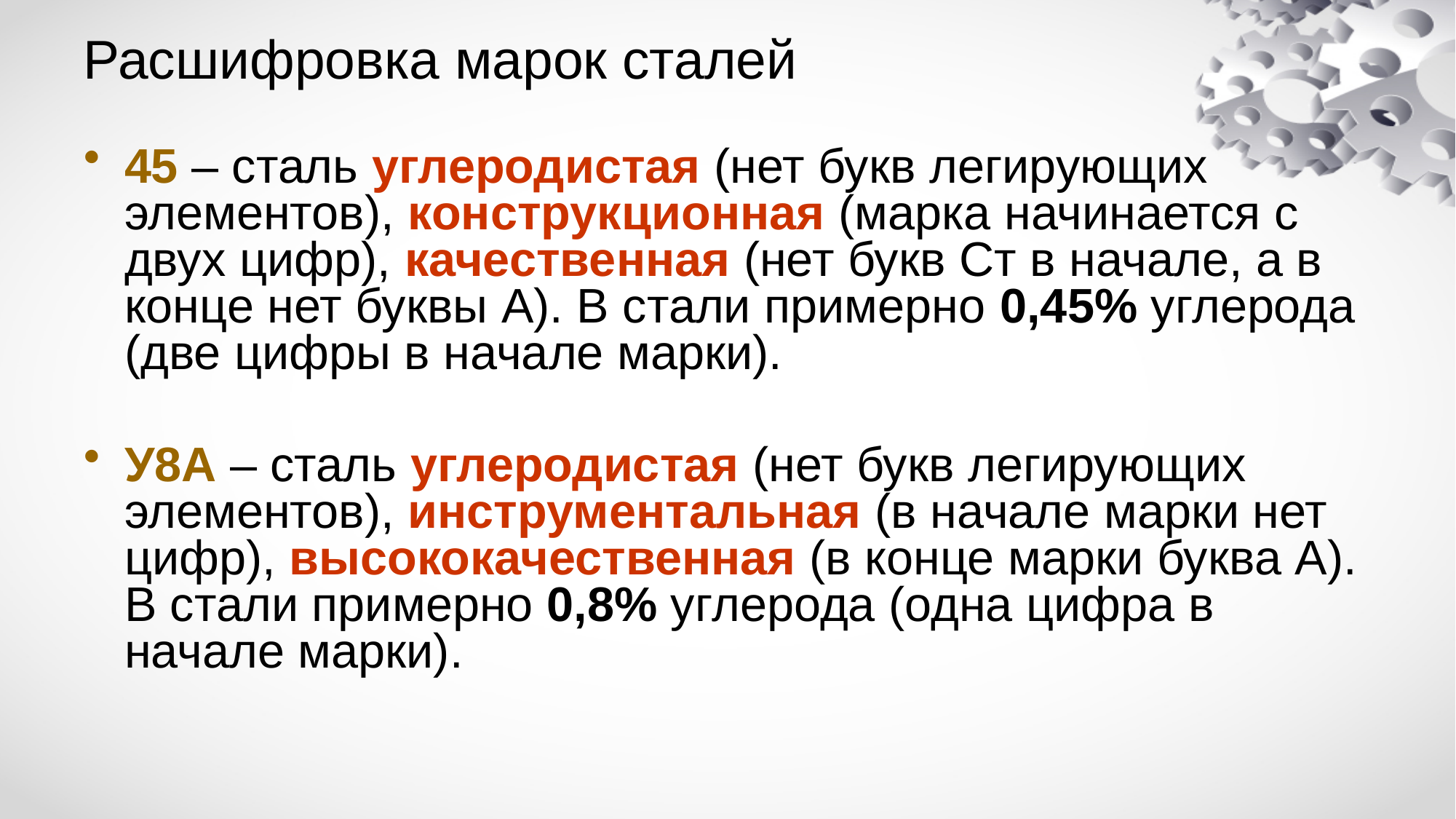

# Расшифровка марок сталей
45 – сталь углеродистая (нет букв легирующих элементов), конструкционная (марка начинается с двух цифр), качественная (нет букв Ст в начале, а в конце нет буквы А). В стали примерно 0,45% углерода (две цифры в начале марки).

У8А – сталь углеродистая (нет букв легирующих элементов), инструментальная (в начале марки нет цифр), высококачественная (в конце марки буква А). В стали примерно 0,8% углерода (одна цифра в начале марки).